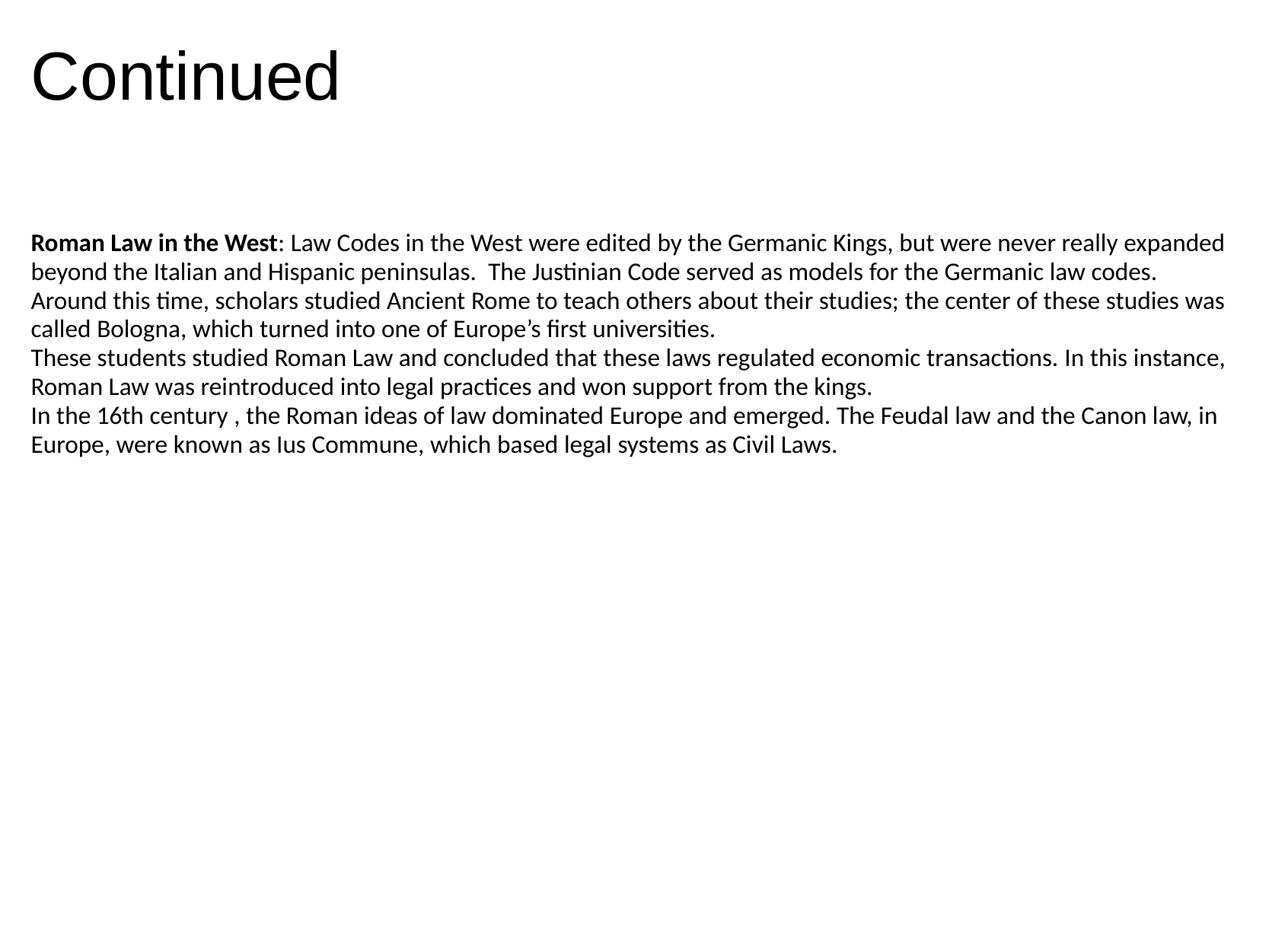

# Continued
Roman Law in the West: Law Codes in the West were edited by the Germanic Kings, but were never really expanded beyond the Italian and Hispanic peninsulas.  The Justinian Code served as models for the Germanic law codes. Around this time, scholars studied Ancient Rome to teach others about their studies; the center of these studies was called Bologna, which turned into one of Europe’s first universities.
These students studied Roman Law and concluded that these laws regulated economic transactions. In this instance, Roman Law was reintroduced into legal practices and won support from the kings.
In the 16th century , the Roman ideas of law dominated Europe and emerged. The Feudal law and the Canon law, in Europe, were known as Ius Commune, which based legal systems as Civil Laws.